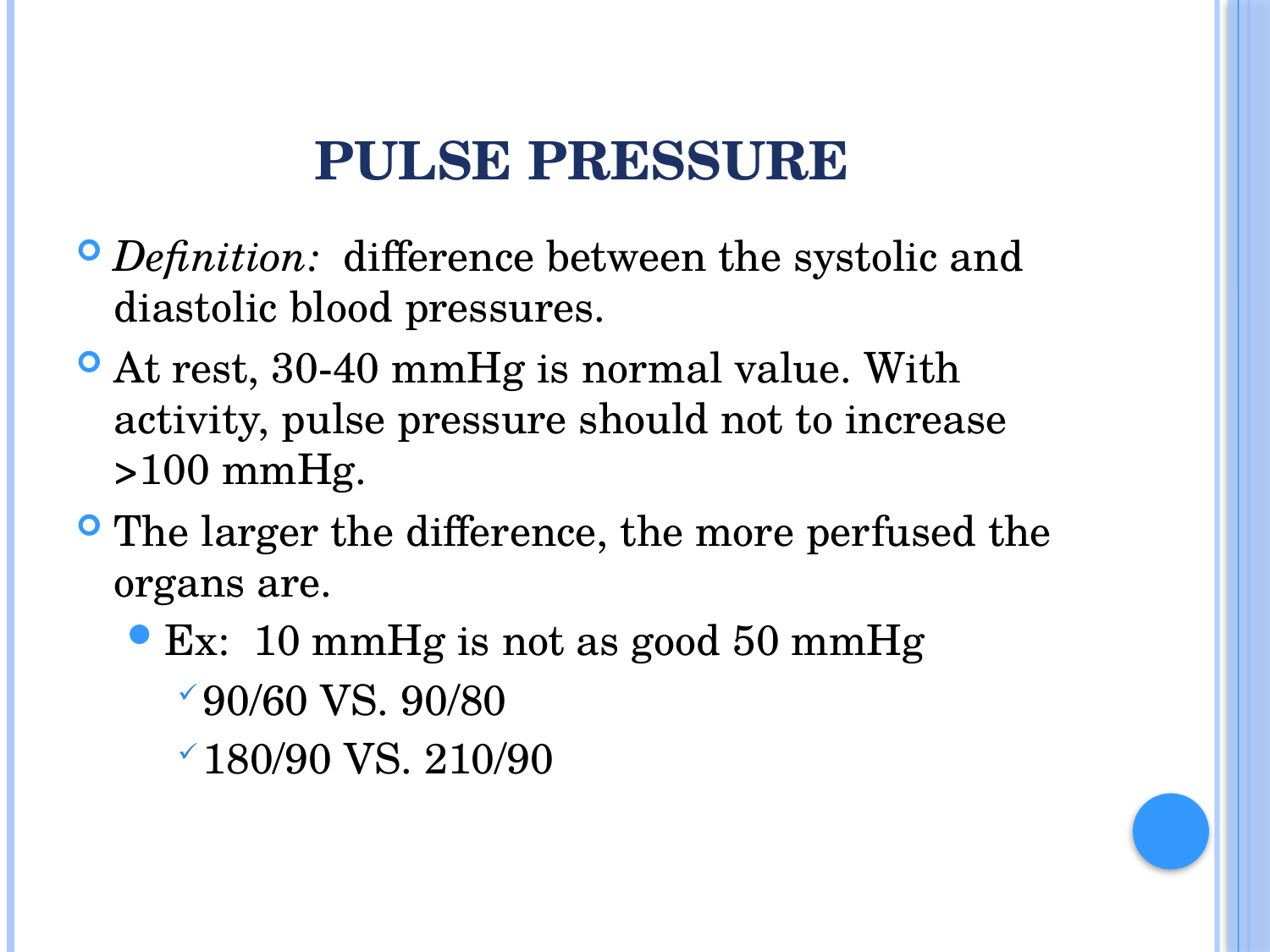

# Pulse Pressure
Definition:  difference between the systolic and diastolic blood pressures.
At rest, 30-40 mmHg is normal value. With activity, pulse pressure should not to increase >100 mmHg.
The larger the difference, the more perfused the organs are.
Ex:  10 mmHg is not as good 50 mmHg
90/60 VS. 90/80
180/90 VS. 210/90